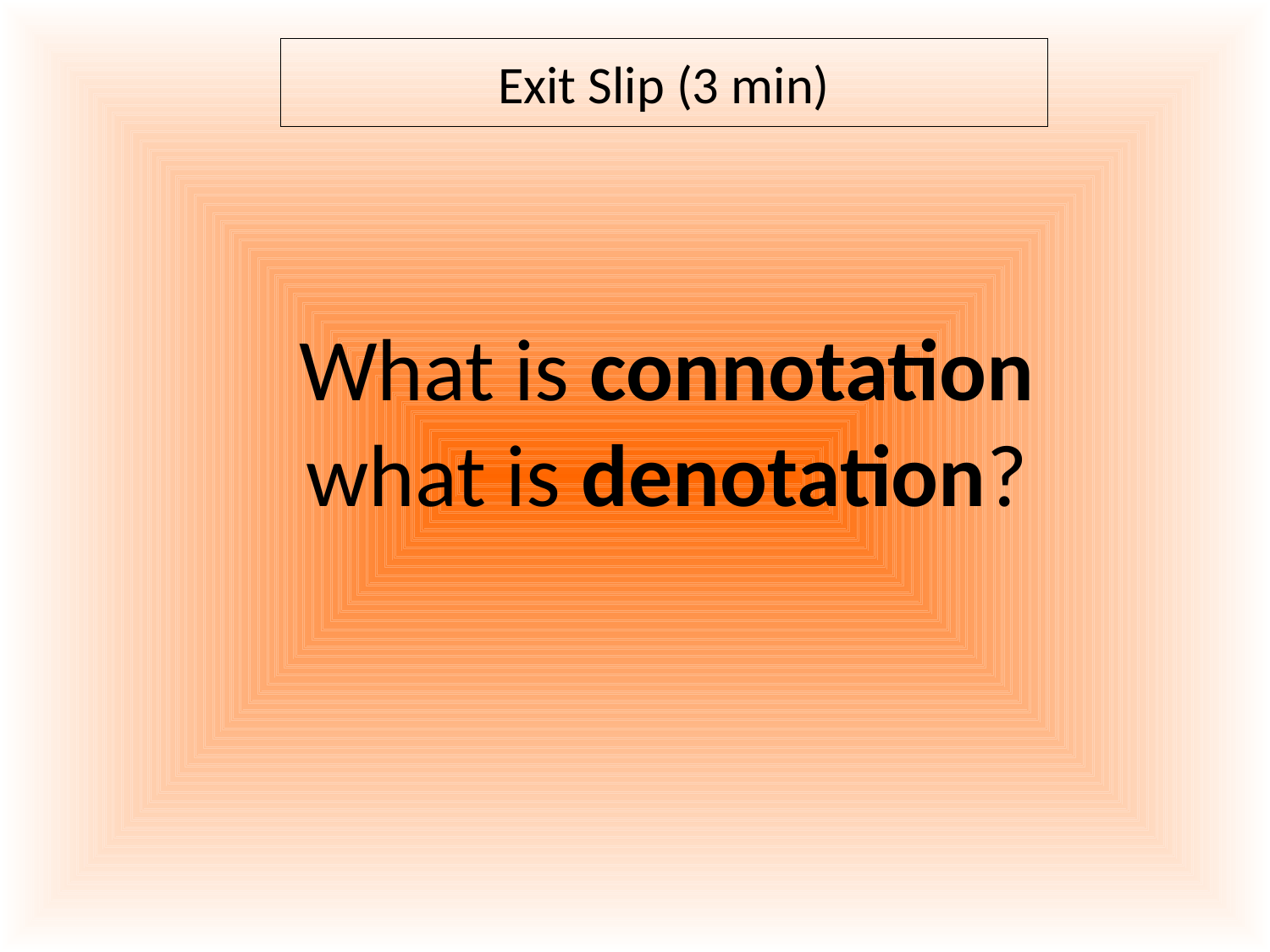

Exit Slip (3 min)

What is connotation what is denotation?